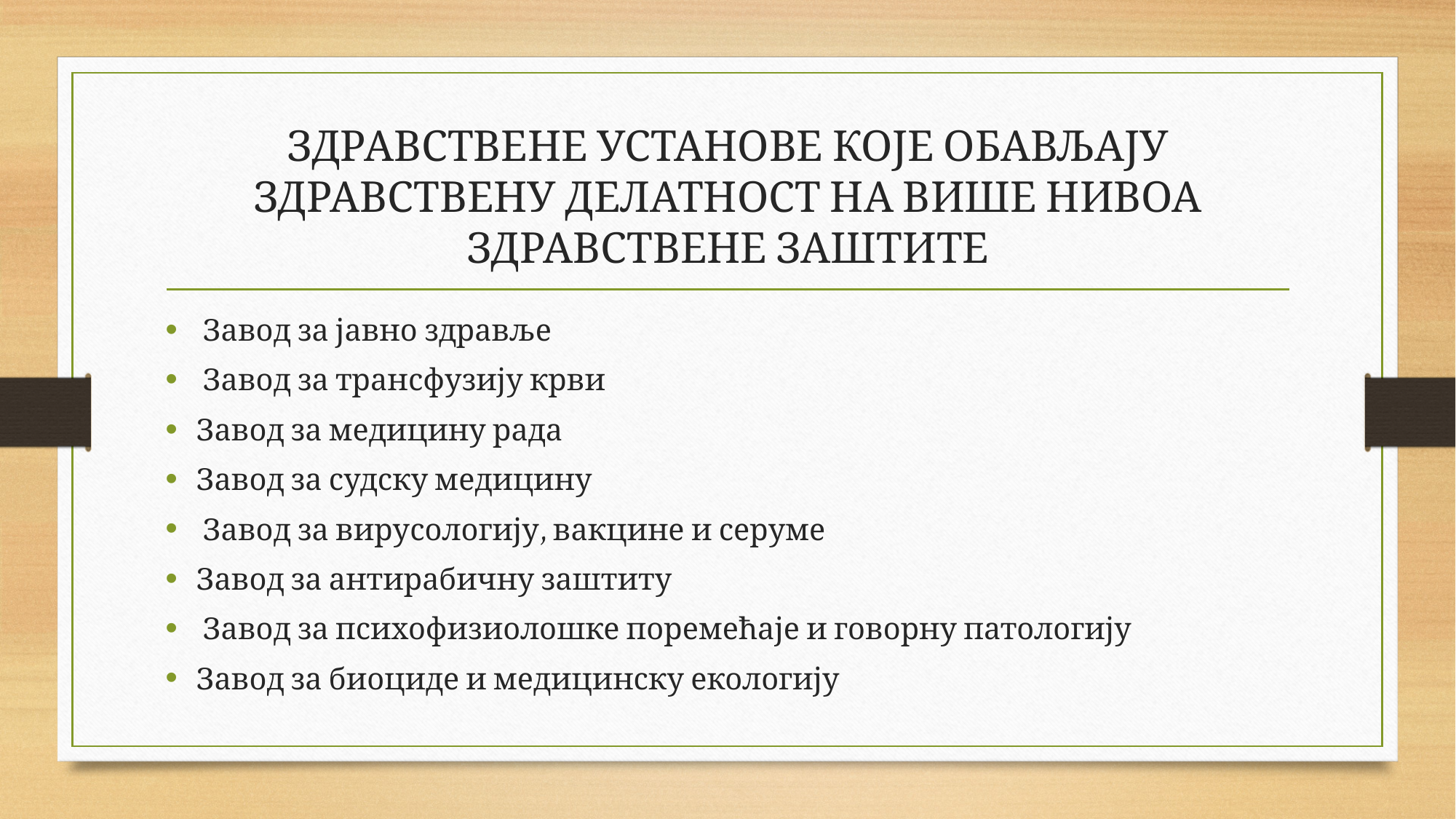

# ЗДРАВСТВЕНЕ УСТАНОВЕ КОЈЕ ОБАВЉАЈУ ЗДРАВСТВЕНУ ДЕЛАТНОСТ НА ВИШЕ НИВОА ЗДРАВСТВЕНЕ ЗАШТИТЕ
 Завод за јавно здравље
 Завод за трансфузију крви
Завод за медицину рада
Завод за судску медицину
 Завод за вирусологију, вакцине и серуме
Завод за антирабичну заштиту
 Завод за психофизиолошке поремећаје и говорну патологију
Завод за биоциде и медицинску екологију